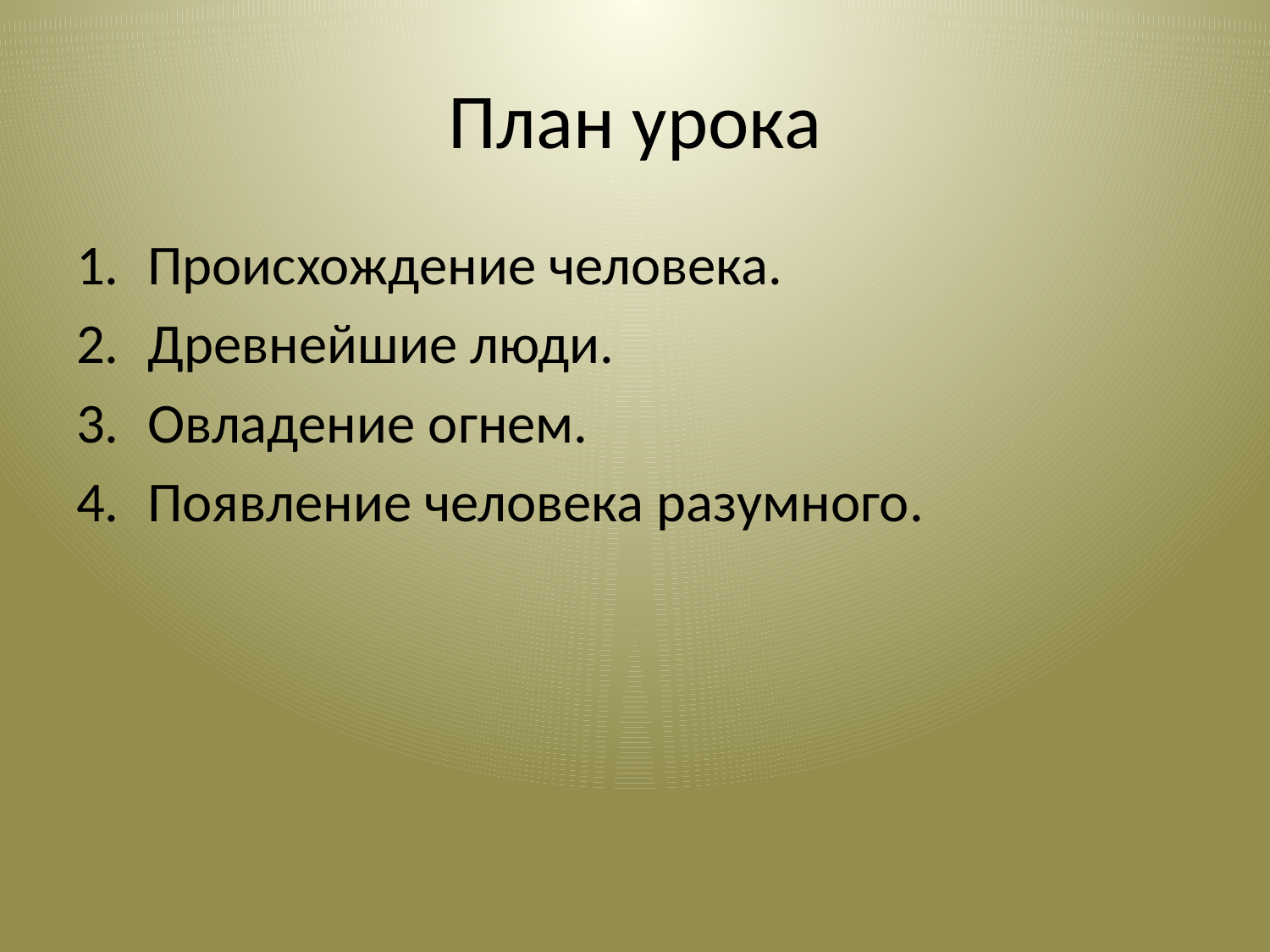

# План урока
Происхождение человека.
Древнейшие люди.
Овладение огнем.
Появление человека разумного.